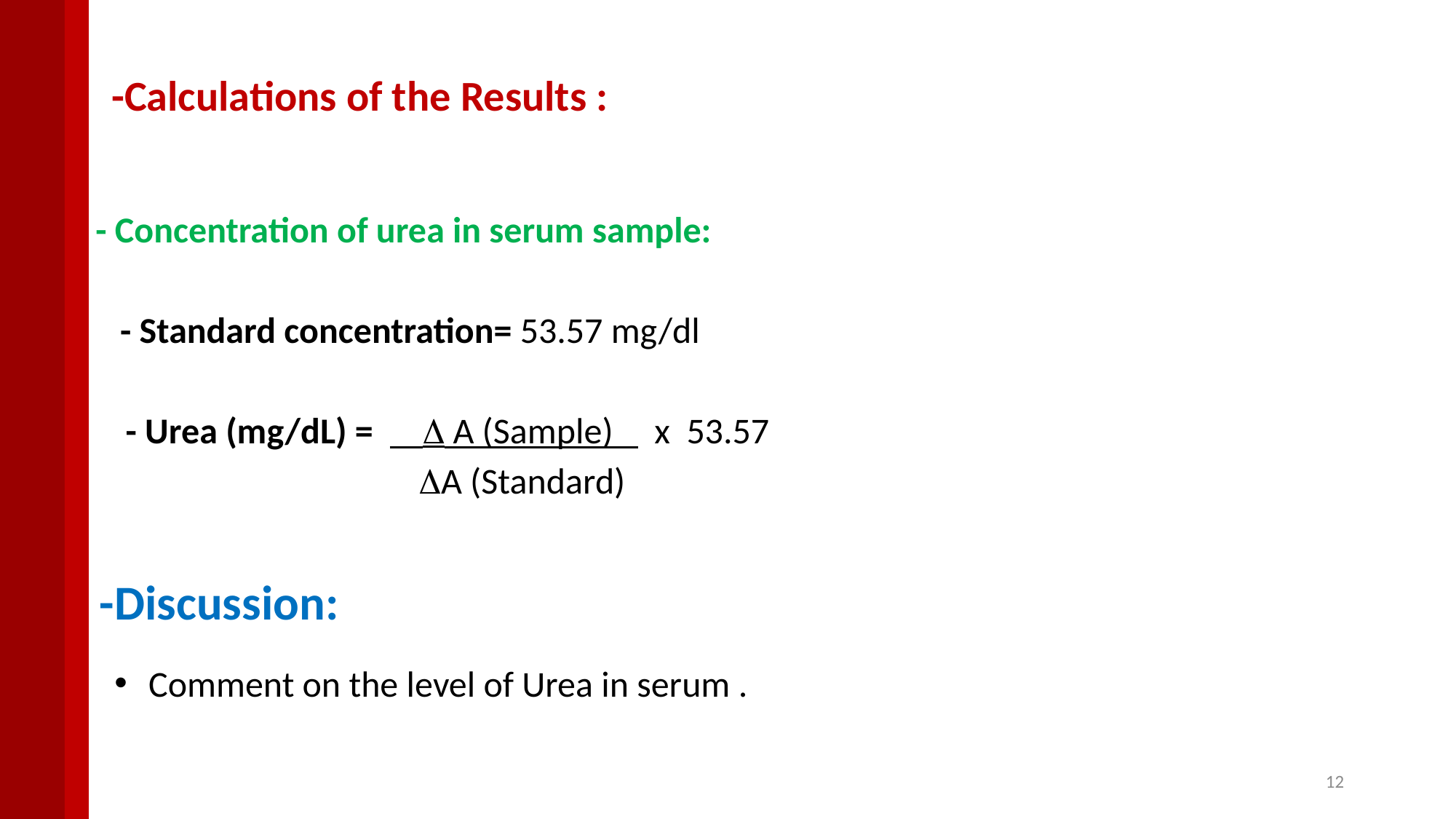

-Calculations of the Results :
 - Concentration of urea in serum sample:

    - Standard concentration= 53.57 mg/dl

   - Urea (mg/dL) =      Δ A (Sample)     x  53.57
                ΔA (Standard)

# -Discussion:
Comment on the level of Urea in serum .
12